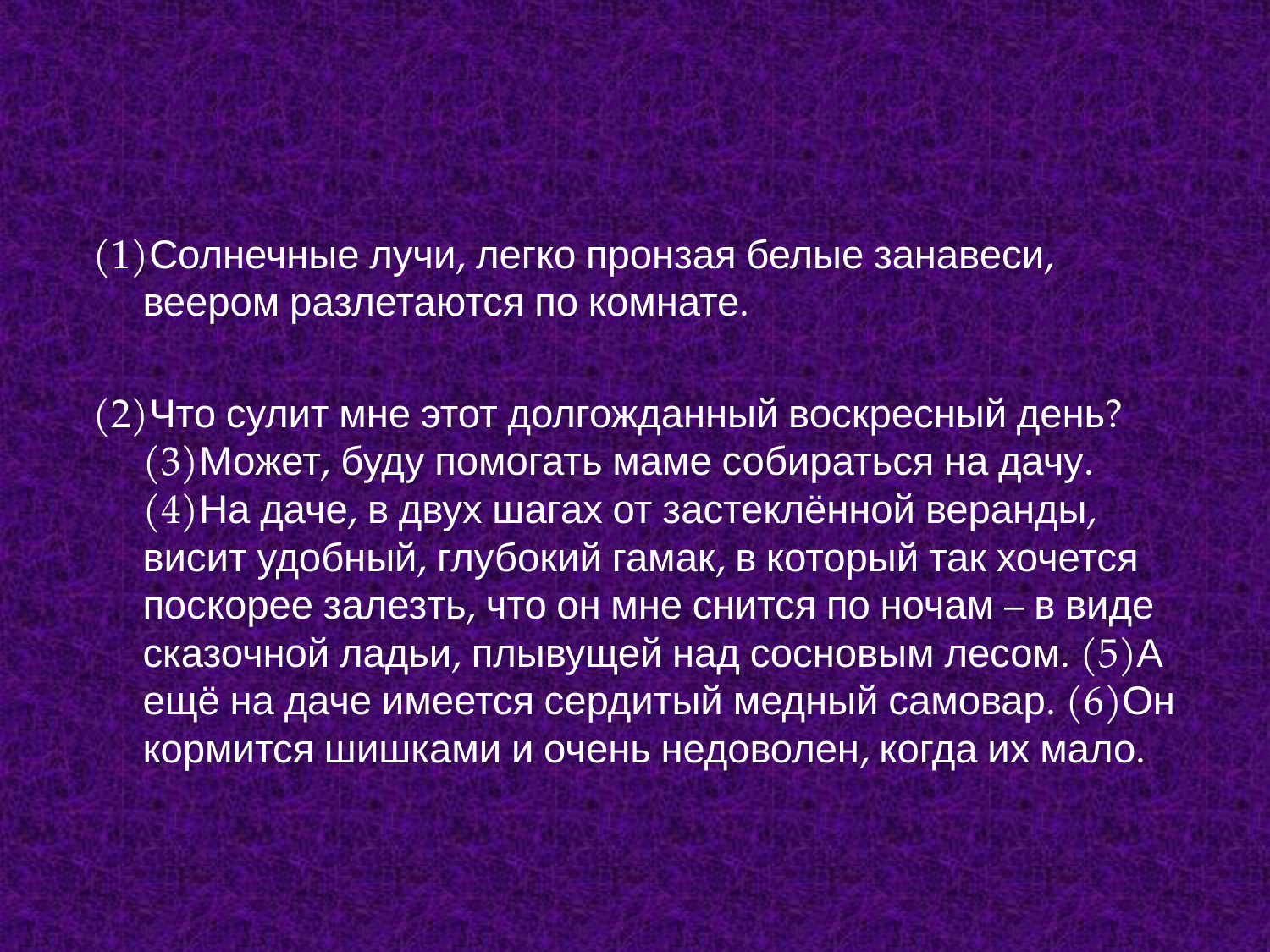

(1)Солнечные лучи, легко пронзая белые занавеси, веером разлетаются по комнате.

(2)Что сулит мне этот долгожданный воскресный день? (3)Может, буду помогать маме собираться на дачу. (4)На даче, в двух шагах от застеклённой веранды, висит удобный, глубокий гамак, в который так хочется поскорее залезть, что он мне снится по ночам – в виде сказочной ладьи, плывущей над сосновым лесом. (5)А ещё на даче имеется сердитый медный самовар. (6)Он кормится шишками и очень недоволен, когда их мало.